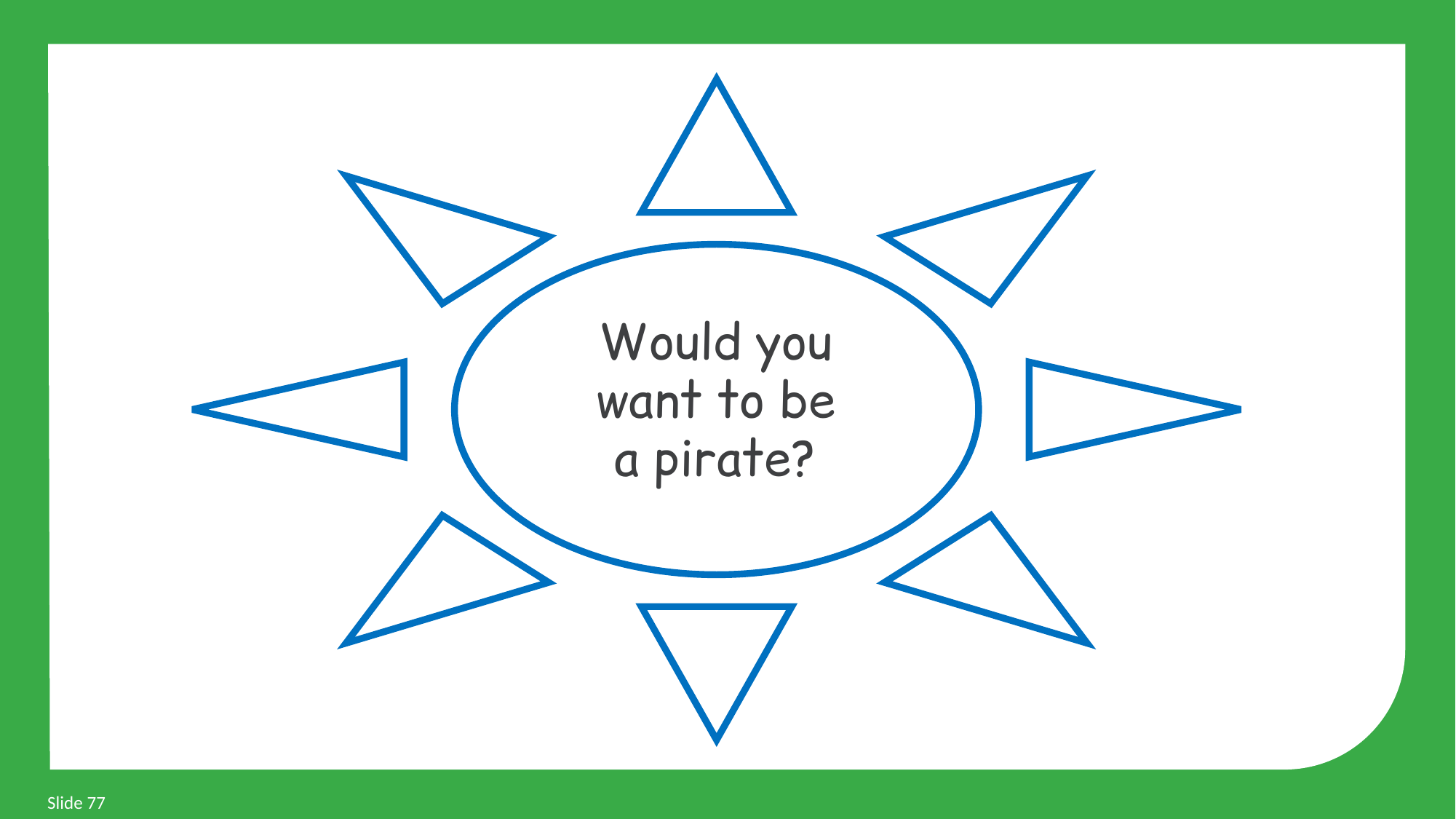

Would you
want to be
a pirate?
Slide 77